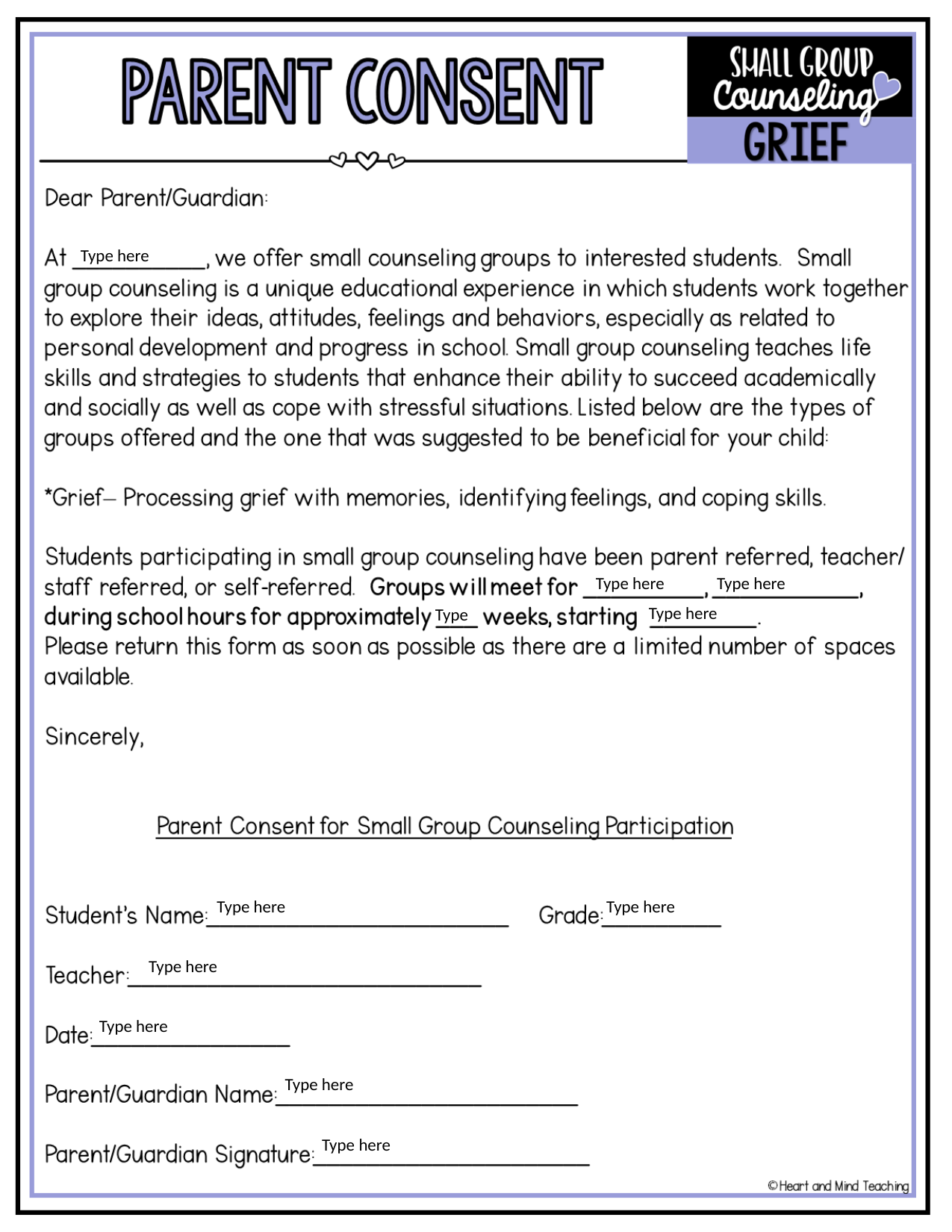

Type here
Type here
Type here
Type here
Type
Type here
Type here
Type here
Type here
Type here
Type here